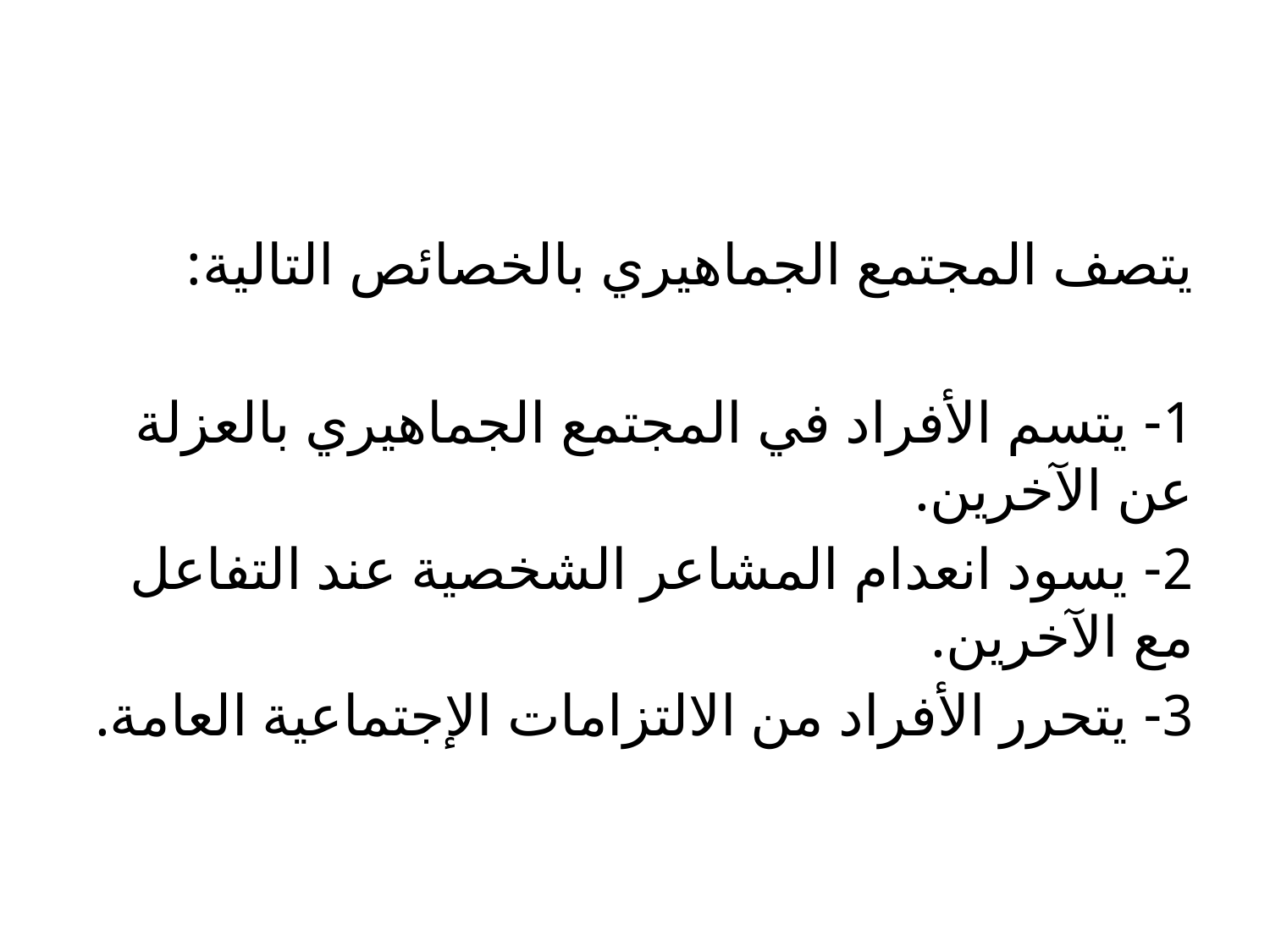

#
يتصف المجتمع الجماهيري بالخصائص التالية:

1- يتسم الأفراد في المجتمع الجماهيري بالعزلة عن الآخرين.
2- يسود انعدام المشاعر الشخصية عند التفاعل مع الآخرين.
3- يتحرر الأفراد من الالتزامات الإجتماعية العامة.